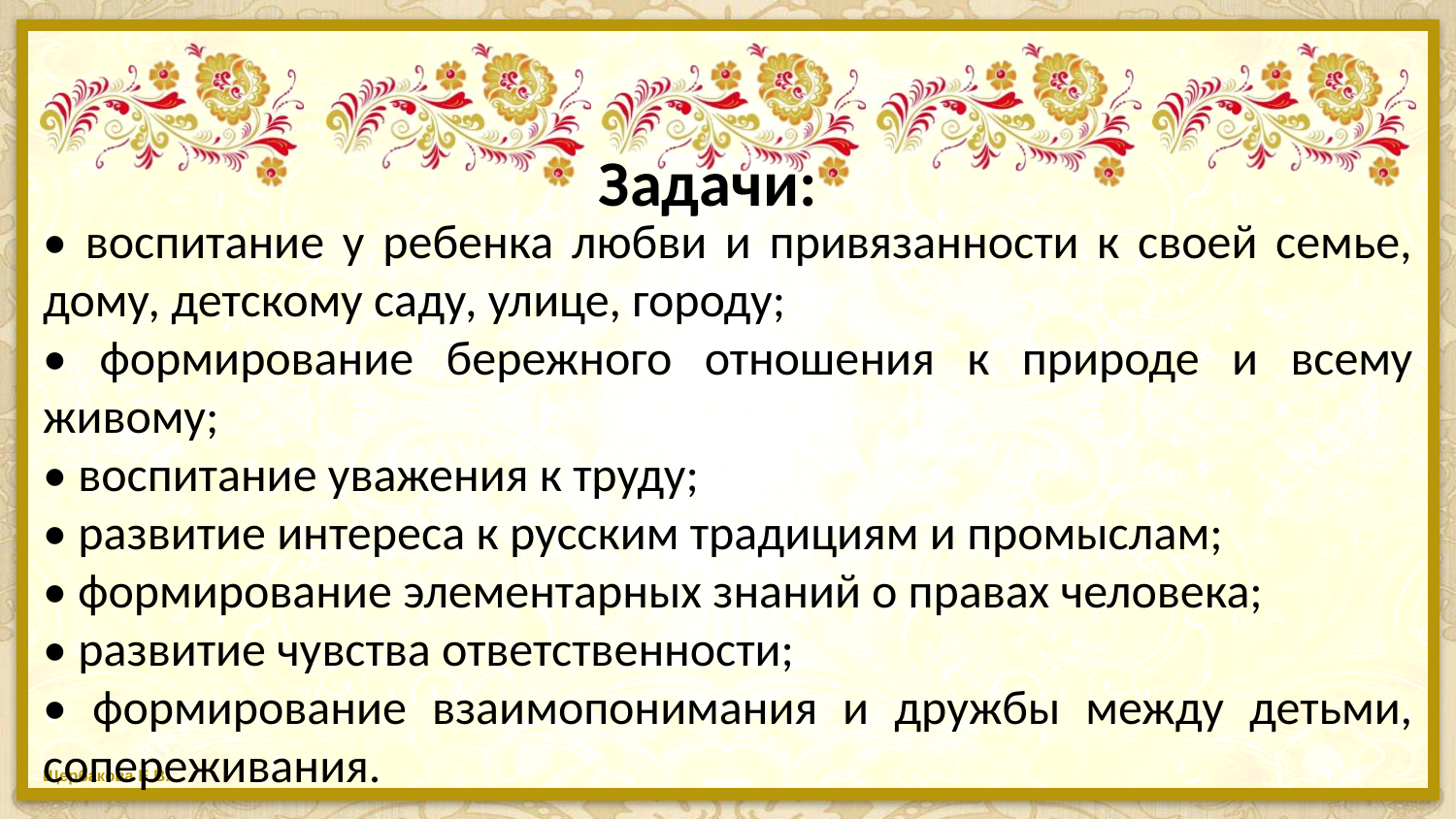

Задачи:
• воспитание у ребенка любви и привязанности к своей семье, дому, детскому саду, улице, городу;
• формирование бережного отношения к природе и всему живому;
• воспитание уважения к труду;
• развитие интереса к русским традициям и промыслам;
• формирование элементарных знаний о правах человека;
• развитие чувства ответственности;
• формирование взаимопонимания и дружбы между детьми, сопереживания.